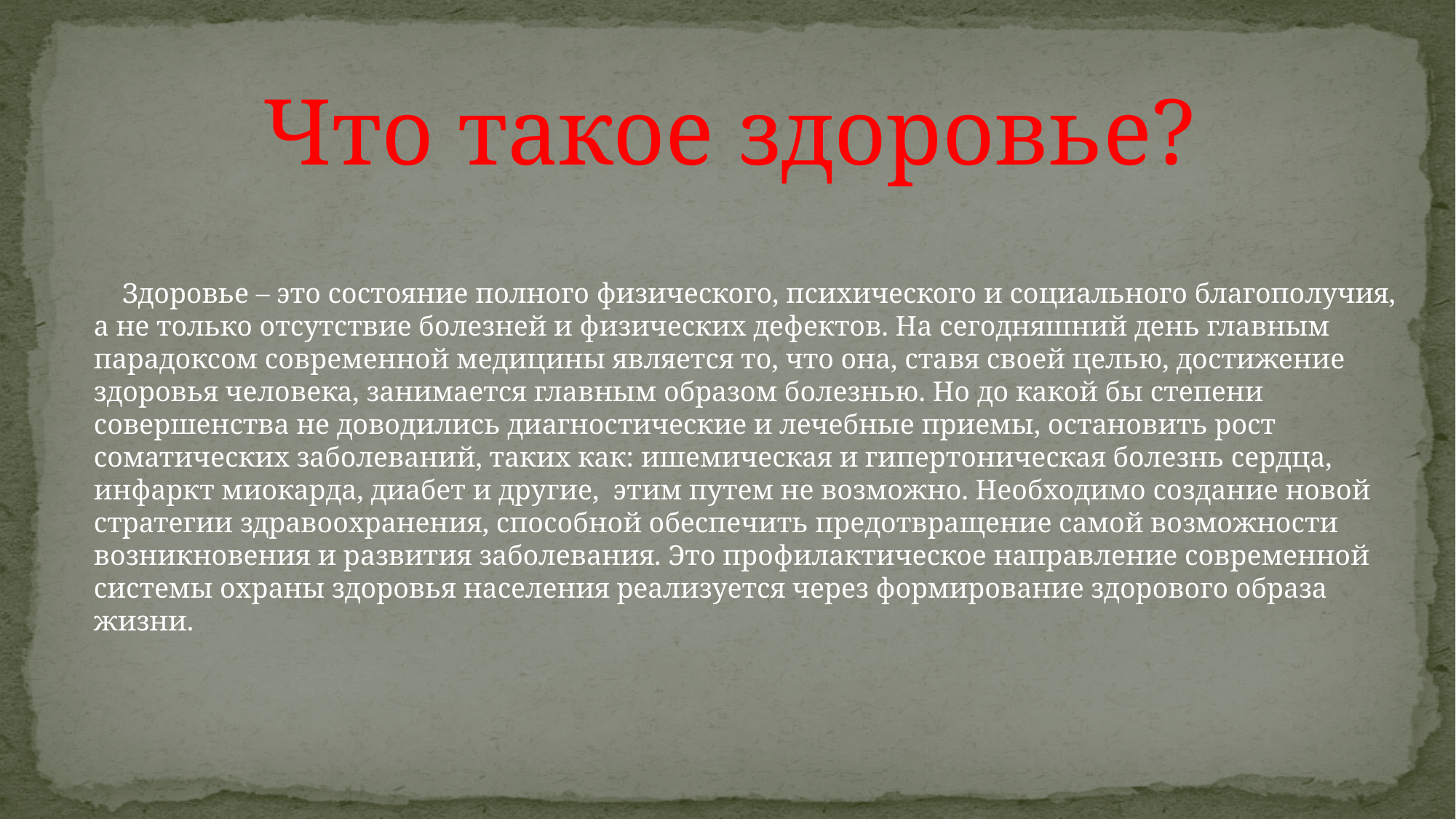

Что такое здоровье?
    Здоровье – это состояние полного физического, психического и социального благополучия, а не только отсутствие болезней и физических дефектов. На сегодняшний день главным парадоксом современной медицины является то, что она, ставя своей целью, достижение здоровья человека, занимается главным образом болезнью. Но до какой бы степени совершенства не доводились диагностические и лечебные приемы, остановить рост соматических заболеваний, таких как: ишемическая и гипертоническая болезнь сердца, инфаркт миокарда, диабет и другие,  этим путем не возможно. Необходимо создание новой стратегии здравоохранения, способной обеспечить предотвращение самой возможности возникновения и развития заболевания. Это профилактическое направление современной системы охраны здоровья населения реализуется через формирование здорового образа жизни.